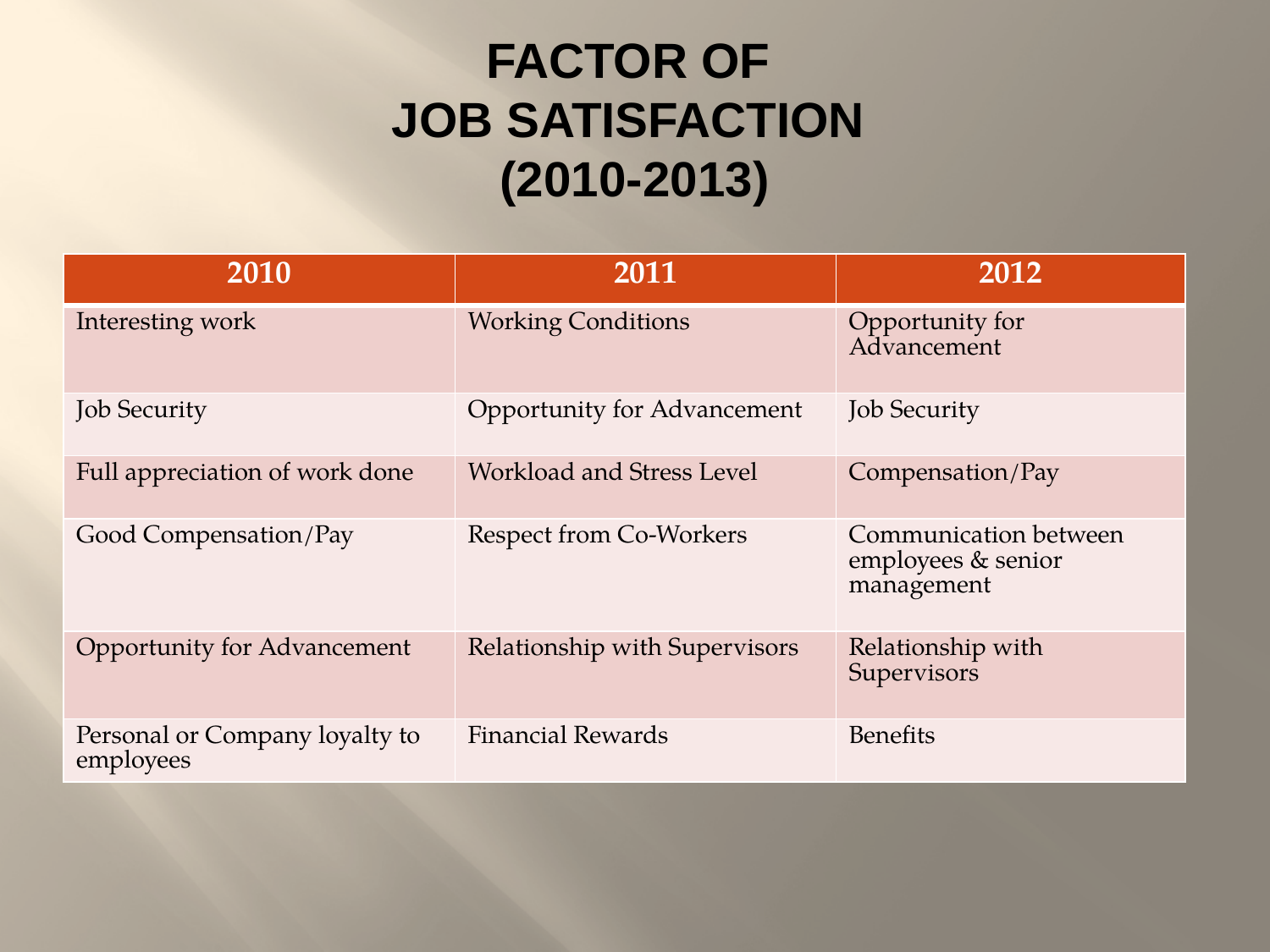

# FACTOR OF JOB SATISFACTION (2010-2013)
| 2010 | 2011 | 2012 |
| --- | --- | --- |
| Interesting work | Working Conditions | Opportunity for Advancement |
| Job Security | Opportunity for Advancement | Job Security |
| Full appreciation of work done | Workload and Stress Level | Compensation/Pay |
| Good Compensation/Pay | Respect from Co-Workers | Communication between employees & senior management |
| Opportunity for Advancement | Relationship with Supervisors | Relationship with Supervisors |
| Personal or Company loyalty to employees | Financial Rewards | Benefits |